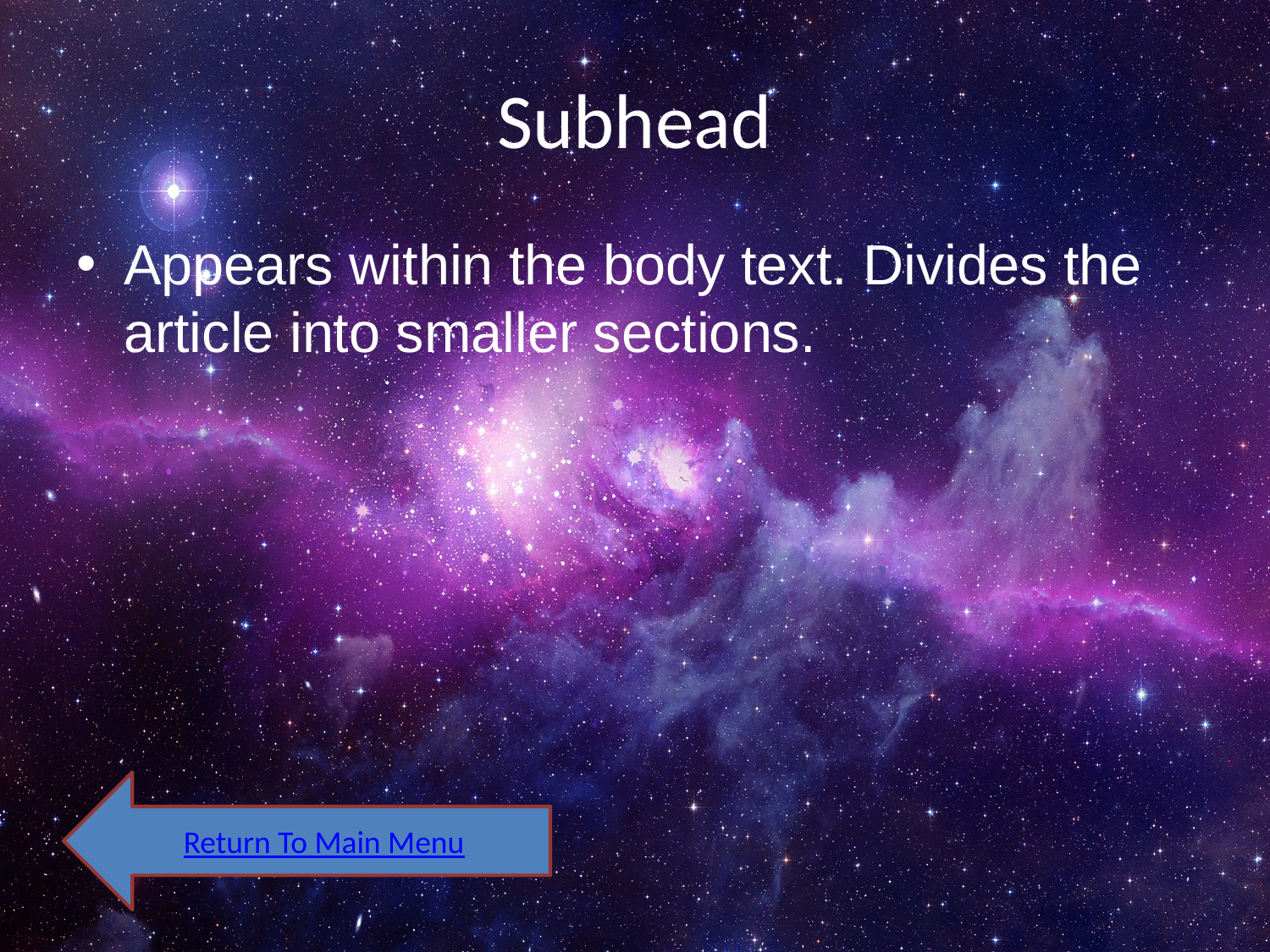

# Subhead
Appears within the body text. Divides the article into smaller sections.
Return To Main Menu